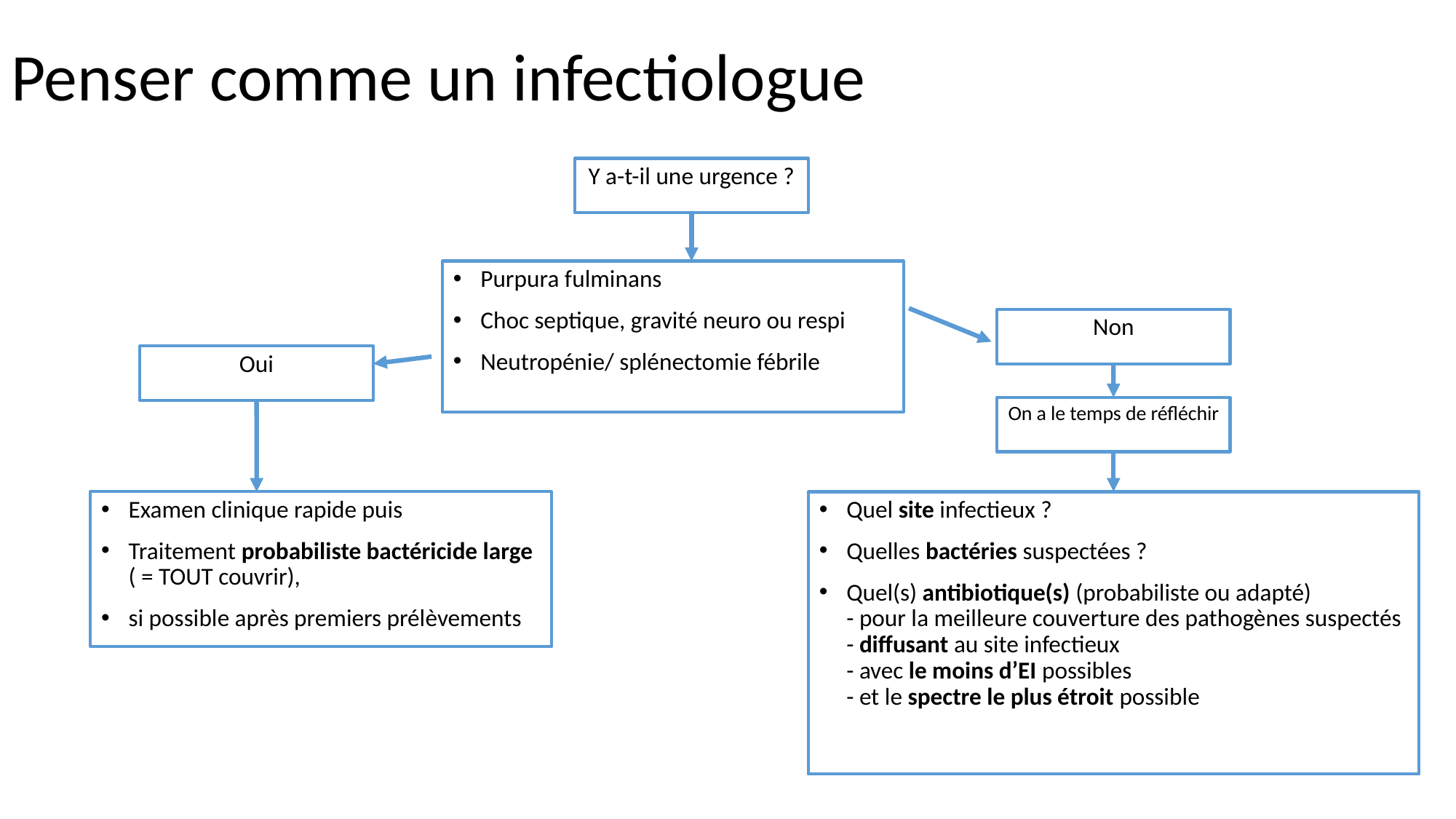

# Penser comme un infectiologue
Y a-t-il une urgence ?
Purpura fulminans
Choc septique, gravité neuro ou respi
Neutropénie/ splénectomie fébrile
Non
Oui
On a le temps de réfléchir
Examen clinique rapide puis
Traitement probabiliste bactéricide large
( = TOUT couvrir),
si possible après premiers prélèvements
Quel site infectieux ?
Quelles bactéries suspectées ?
Quel(s) antibiotique(s) (probabiliste ou adapté)
- pour la meilleure couverture des pathogènes suspectés
- diffusant au site infectieux
- avec le moins d’EI possibles
- et le spectre le plus étroit possible